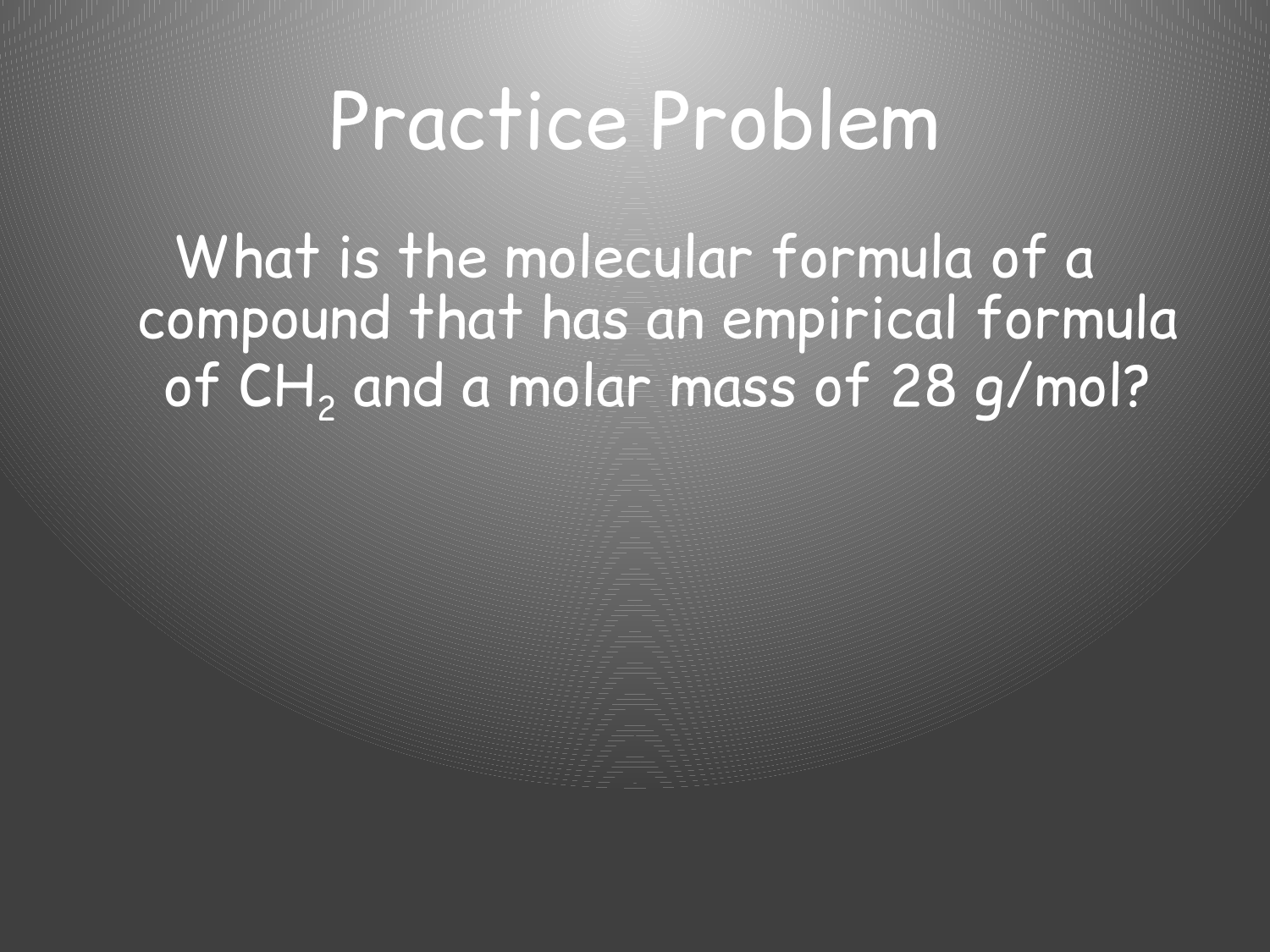

# Practice Problem
What is the molecular formula of a compound that has an empirical formula of CH2 and a molar mass of 28 g/mol?